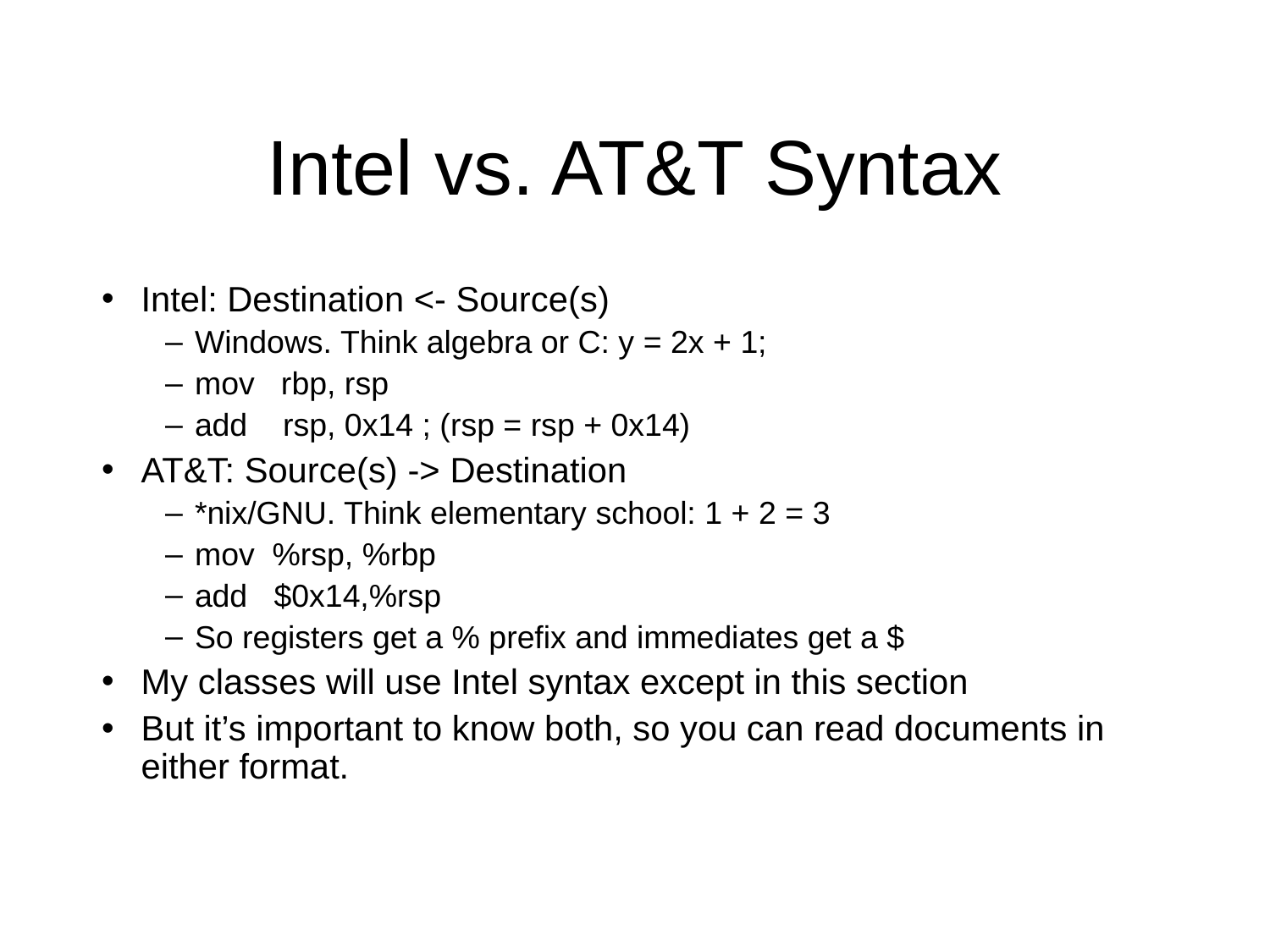

Intel vs. AT&T Syntax
Intel: Destination <- Source(s)
Windows. Think algebra or C: y = 2x + 1;
mov   rbp, rsp
add    rsp, 0x14 ; (rsp = rsp + 0x14)
AT&T: Source(s) -> Destination
*nix/GNU. Think elementary school: 1 + 2 = 3
mov  %rsp, %rbp
add   $0x14,%rsp
So registers get a % prefix and immediates get a $
My classes will use Intel syntax except in this section
But it’s important to know both, so you can read documents in either format.